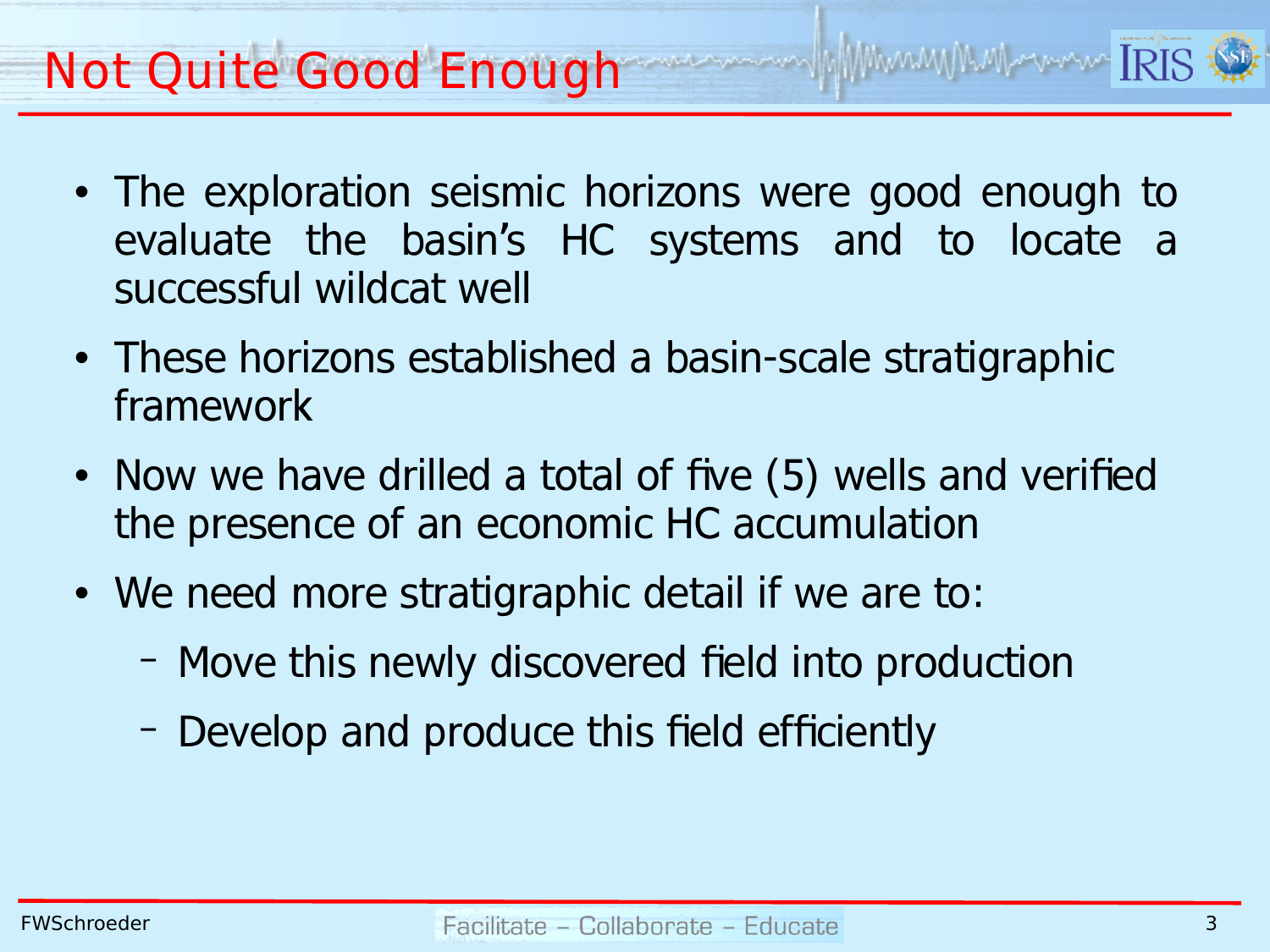

# Not Quite Good Enough
The exploration seismic horizons were good enough to evaluate the basin’s HC systems and to locate a successful wildcat well
These horizons established a basin-scale stratigraphic 	framework
Now we have drilled a total of five (5) wells and verified the presence of an economic HC accumulation
We need more stratigraphic detail if we are to:
Move this newly discovered field into production
Develop and produce this field efficiently